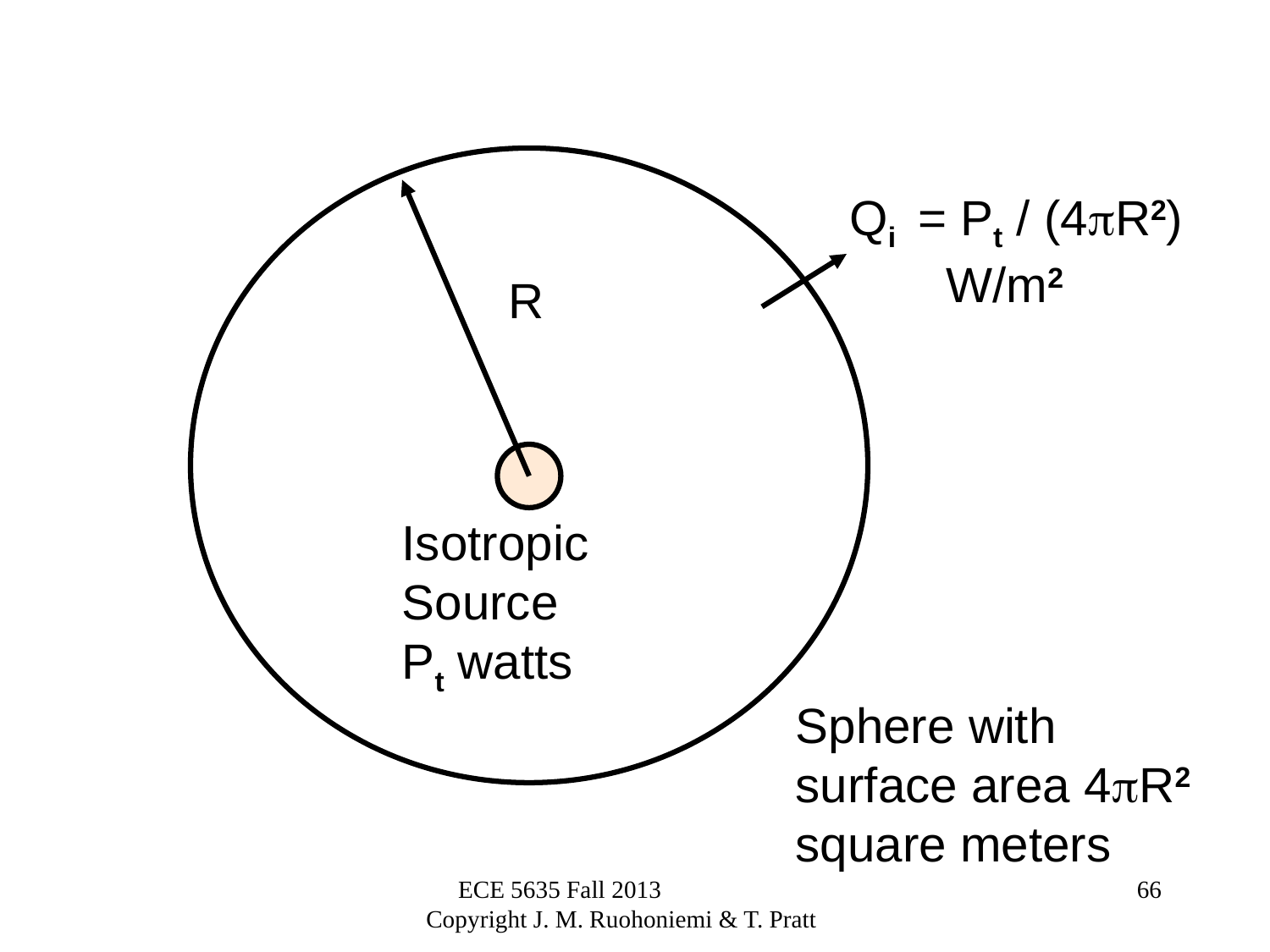

Qi  = Pt / (4πR2)
       W/m2

R

Isotropic
Source
Pt watts
Sphere with
surface area 4πR2 square meters
ECE 5635 Fall 2013                      Copyright J. M. Ruohoniemi & T. Pratt
66